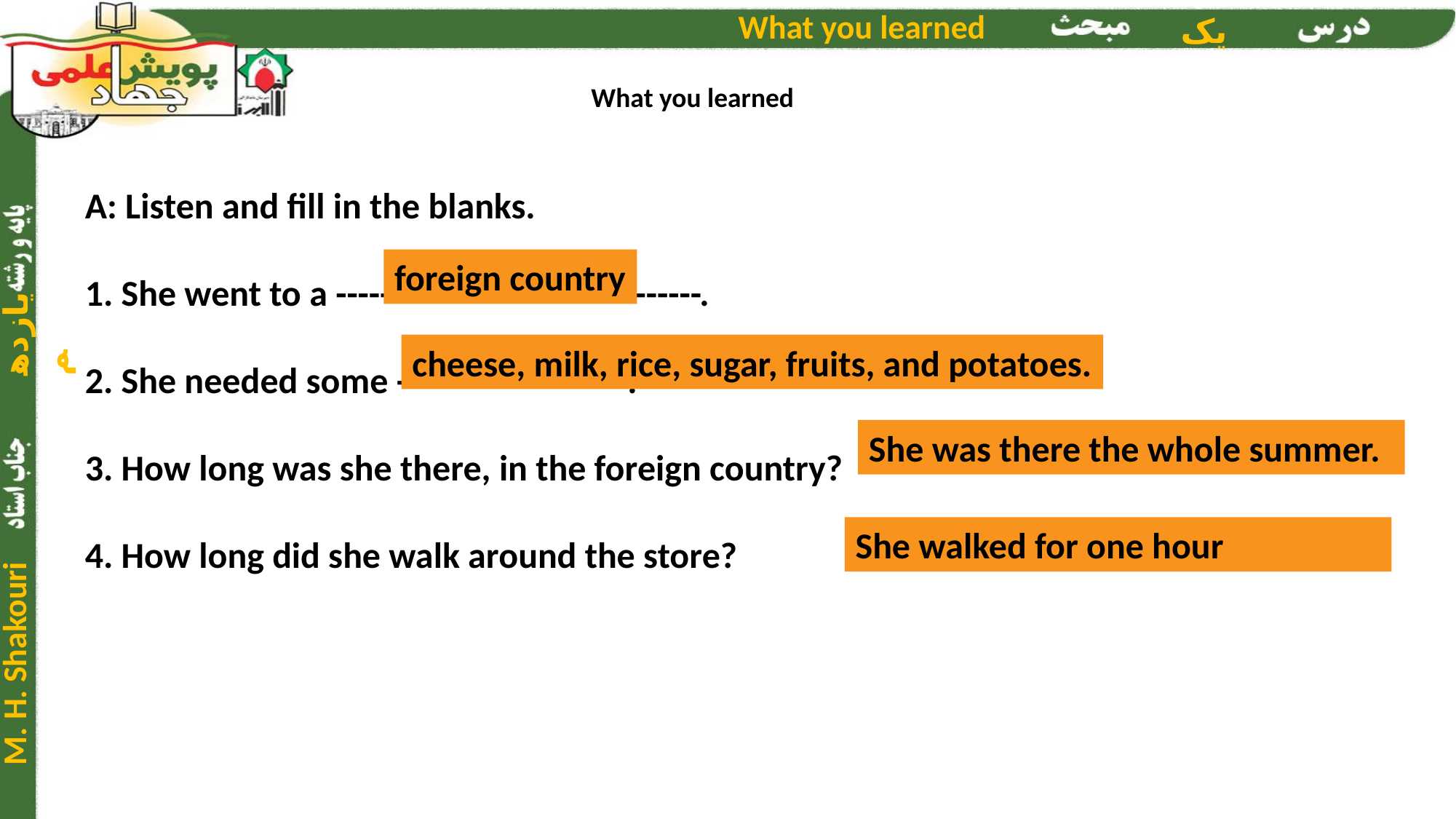

What you learned
A: Listen and fill in the blanks.
1. She went to a ---------------------------------.
2. She needed some ---------------------.
3. How long was she there, in the foreign country? 	----------------
4. How long did she walk around the store? 		 ----------------
foreign country
cheese, milk, rice, sugar, fruits, and potatoes.
She was there the whole summer.
She walked for one hour